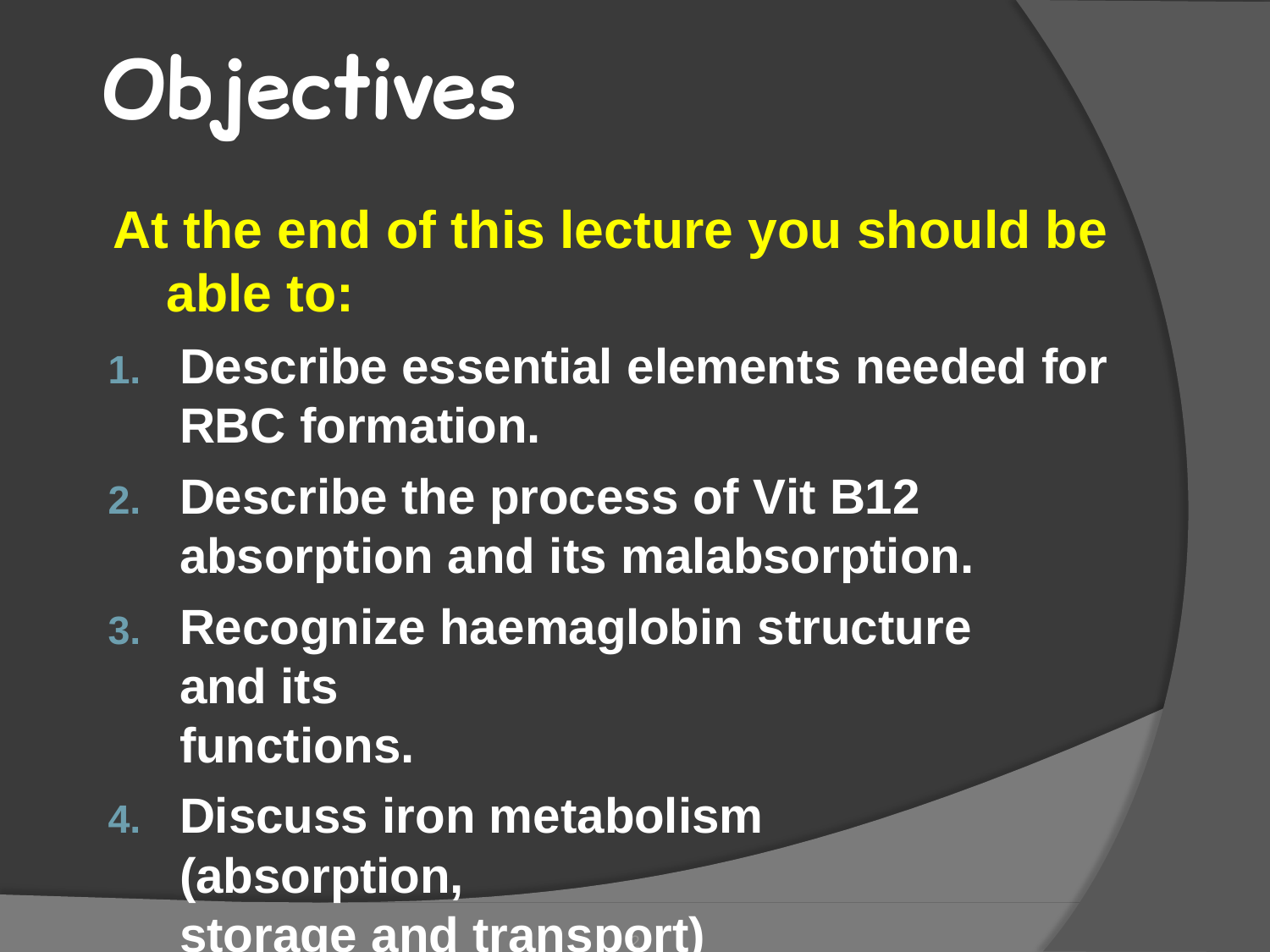

# Objectives
At the end of this lecture you should be
able to:
Describe essential elements needed for RBC formation.
Describe the process of Vit B12 absorption and its malabsorption.
Recognize haemaglobin structure and its
functions.
Discuss iron metabolism (absorption,
storage and transport)

2